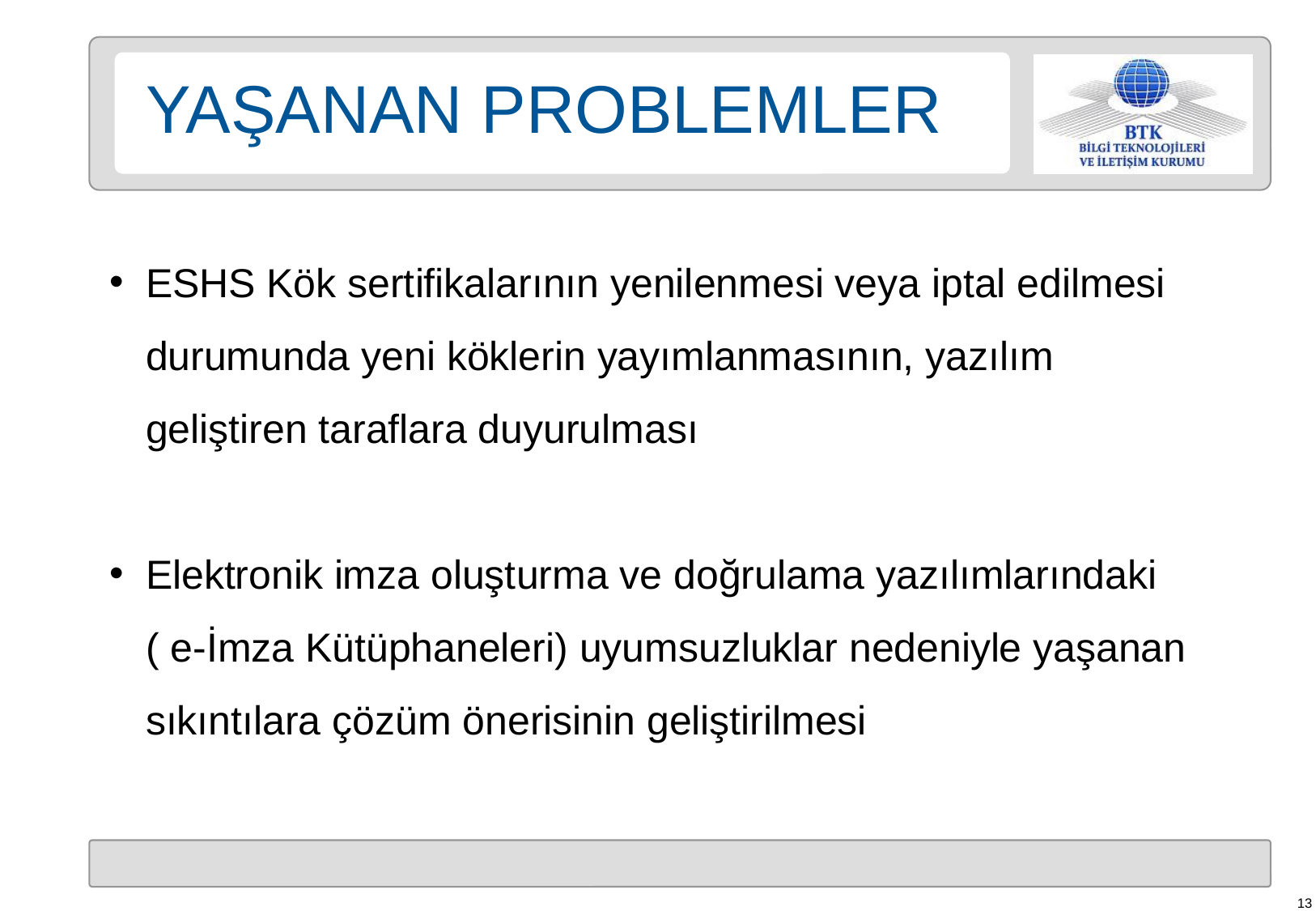

YAŞANAN PROBLEMLER
ESHS Kök sertifikalarının yenilenmesi veya iptal edilmesi durumunda yeni köklerin yayımlanmasının, yazılım geliştiren taraflara duyurulması

Elektronik imza oluşturma ve doğrulama yazılımlarındaki
	( e-İmza Kütüphaneleri) uyumsuzluklar nedeniyle yaşanan sıkıntılara çözüm önerisinin geliştirilmesi